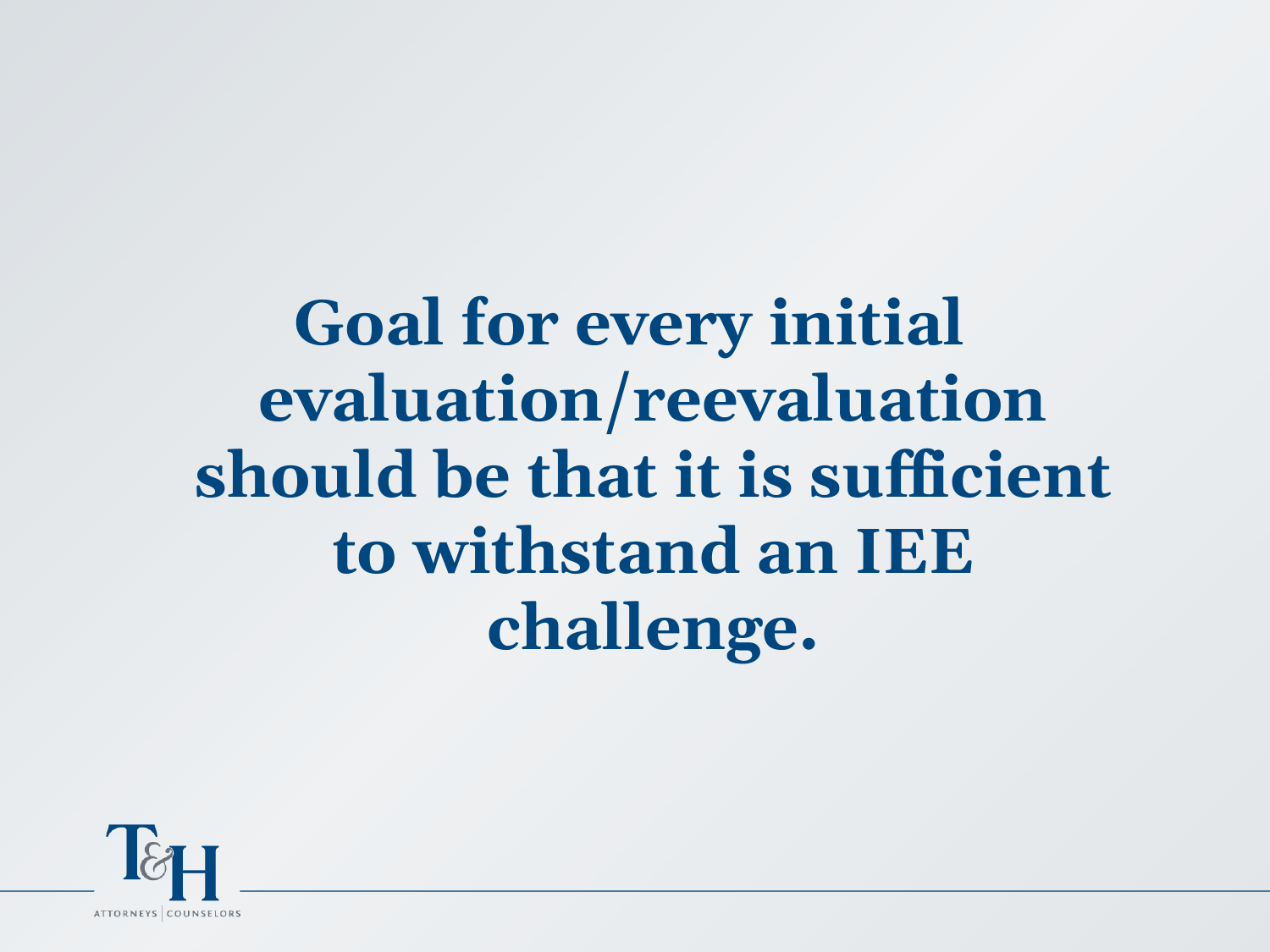

Goal for every initial evaluation/reevaluation should be that it is sufficient to withstand an IEE challenge.